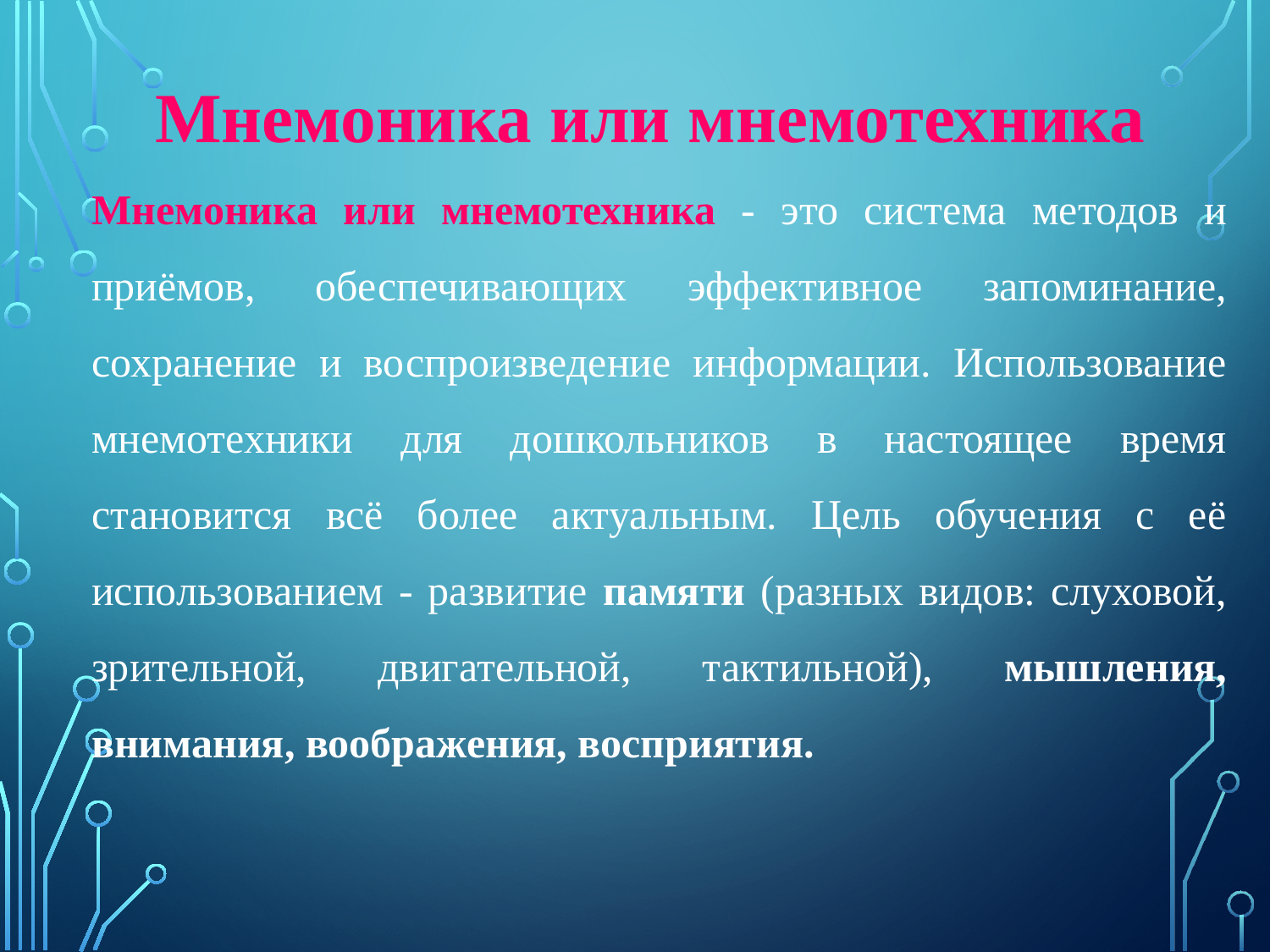

Мнемоника или мнемотехника
Мнемоника или мнемотехника - это система методов и приёмов, обеспечивающих эффективное запоминание, сохранение и воспроизведение информации. Использование мнемотехники для дошкольников в настоящее время становится всё более актуальным. Цель обучения с её использованием - развитие памяти (разных видов: слуховой, зрительной, двигательной, тактильной), мышления, внимания, воображения, восприятия.